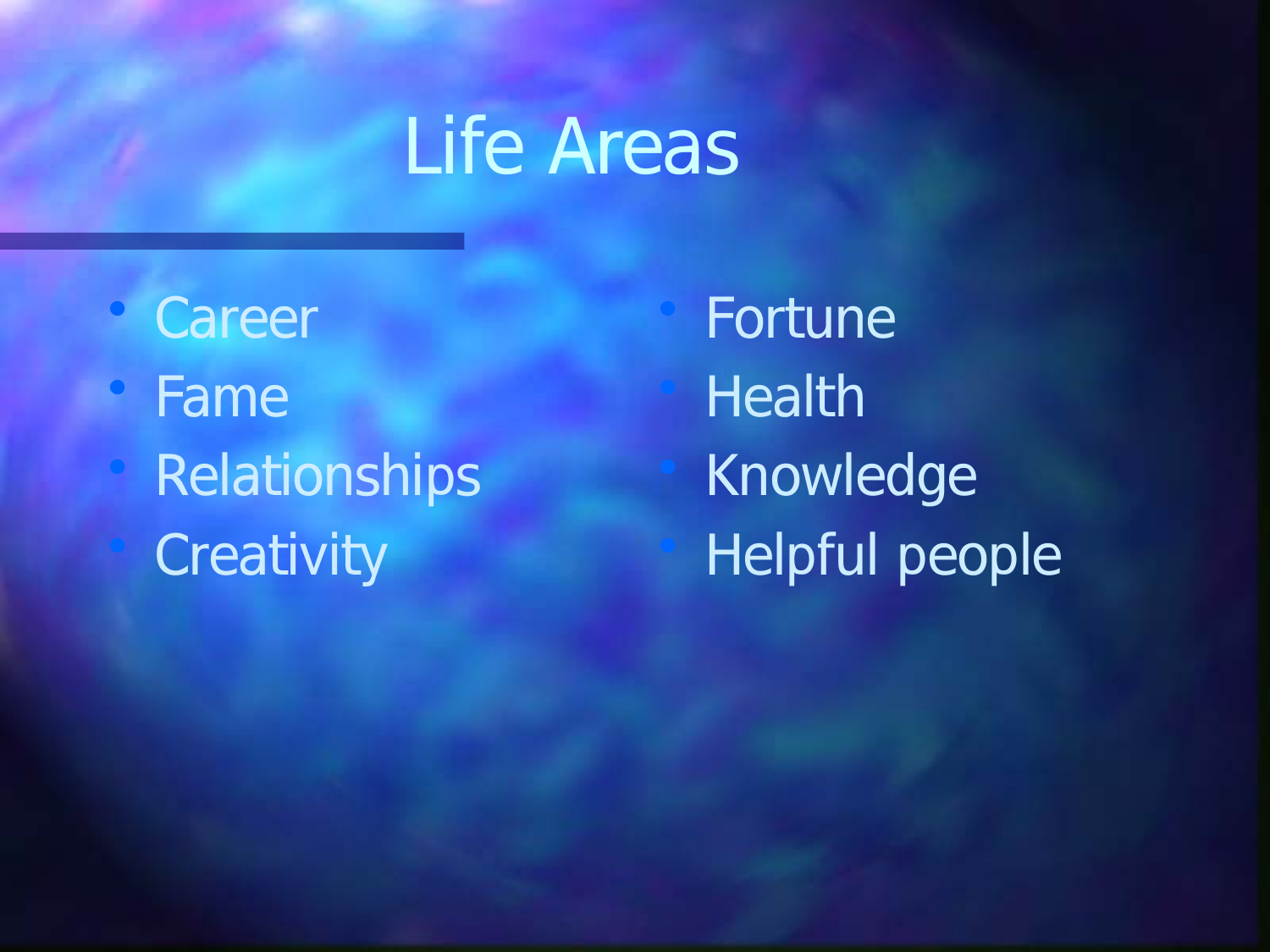

# Life Areas
Career
Fame
Relationships
Creativity

Fortune
Health
Knowledge
Helpful people